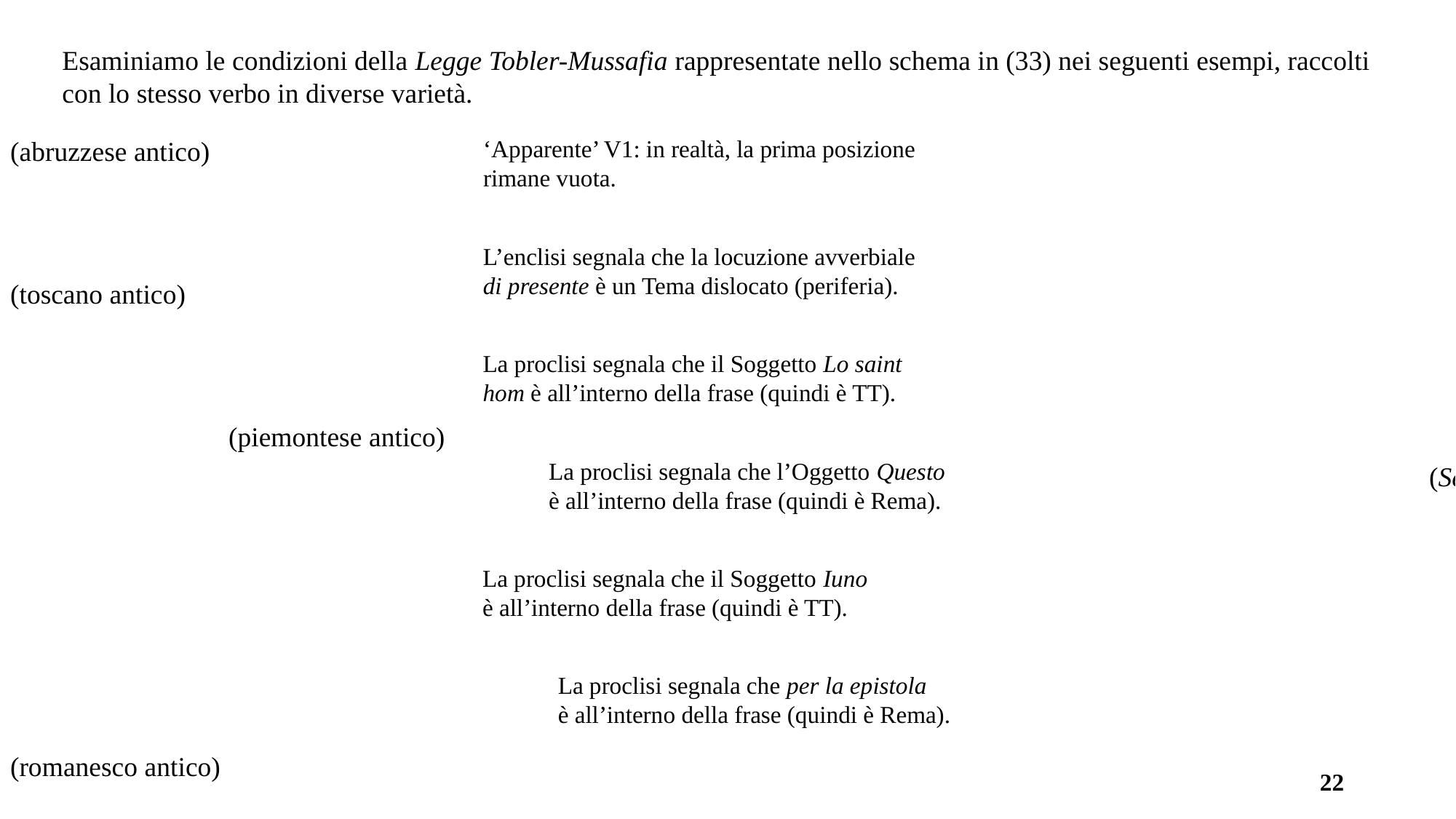

Esaminiamo le condizioni della Legge Tobler-Mussafia rappresentate nello schema in (33) nei seguenti esempi, raccolti
con lo stesso verbo in diverse varietà.
(34)	a.		Foli resposto: «None»                                                                             			(abruzzese antico)

					Ø | Ø Vclitico																															(Cronaca aquilana, 16, p. 202)

			b.		di presente rispuosemi…                                                                               	(toscano antico)

					X | Ø Vclitico																															(Villani, Cronica, 10, 86, p. 115)

			cꞌ.	Lo saint hom li respunt…                                                                  					(piemontese antico)

             	Ø | Xtema  cliticoV                    																						(Sermoni subalpini, 18, p. 224)

			cꞌꞌ.	Questo moto li respoxe Eustadio 																						(veneziano antico)

					Ø | Xrema  cliticoV                    																						(Legenda de Santo Stady, 44, p. 166)

			dꞌ.	Et allura Iuno li rispusi 																										(siciliano antico)

					X | Xtema  cliticoV																													(Istoria di Eneas, 24, p.67)

			dꞌꞌ.	E llo re per la epistola li respuse                                                                		(romanesco antico)

					X | Xrema  cliticoV																												(Cronica, xi, p. 65)
‘Apparente’ V1: in realtà, la prima posizione
rimane vuota.
L’enclisi segnala che la locuzione avverbiale
di presente è un Tema dislocato (periferia).
La proclisi segnala che il Soggetto Lo saint
hom è all’interno della frase (quindi è TT).
La proclisi segnala che l’Oggetto Questo
è all’interno della frase (quindi è Rema).
La proclisi segnala che il Soggetto Iuno
è all’interno della frase (quindi è TT).
La proclisi segnala che per la epistola
è all’interno della frase (quindi è Rema).
22